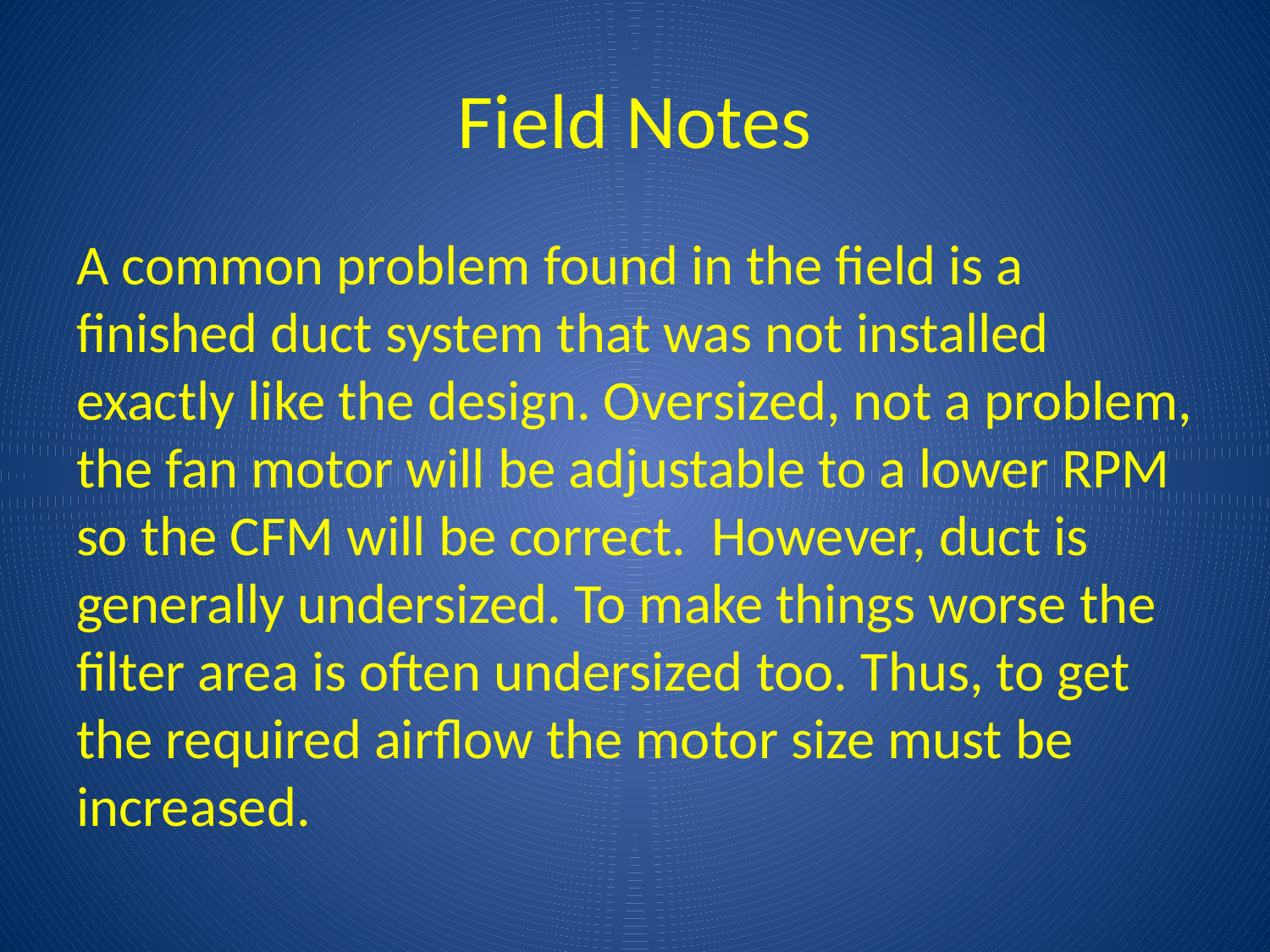

# Field Notes
A common problem found in the field is a finished duct system that was not installed exactly like the design. Oversized, not a problem, the fan motor will be adjustable to a lower RPM so the CFM will be correct.  However, duct is generally undersized. To make things worse the filter area is often undersized too. Thus, to get the required airflow the motor size must be increased.